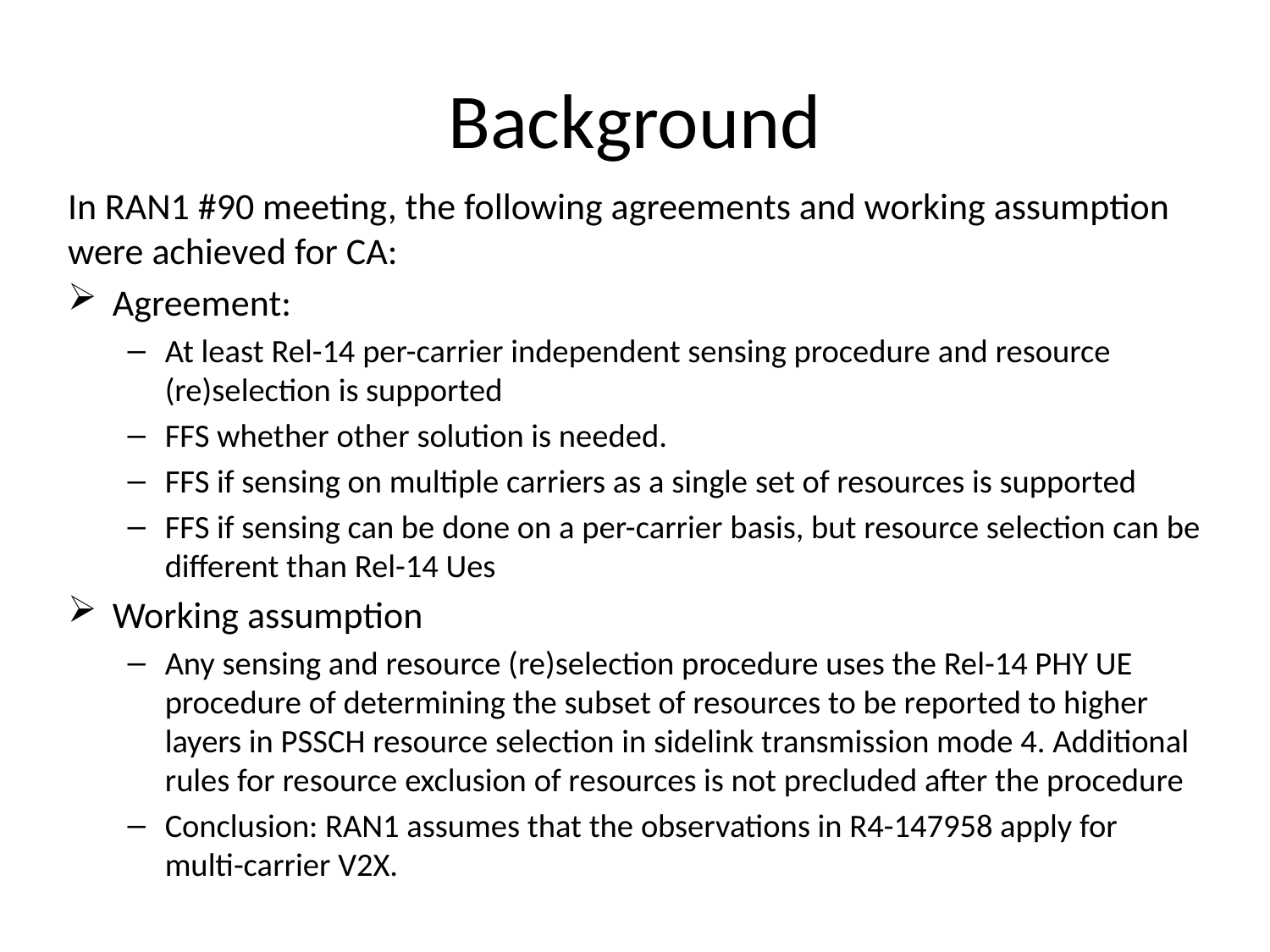

# Background
In RAN1 #90 meeting, the following agreements and working assumption were achieved for CA:
Agreement:
At least Rel-14 per-carrier independent sensing procedure and resource (re)selection is supported
FFS whether other solution is needed.
FFS if sensing on multiple carriers as a single set of resources is supported
FFS if sensing can be done on a per-carrier basis, but resource selection can be different than Rel-14 Ues
Working assumption
Any sensing and resource (re)selection procedure uses the Rel-14 PHY UE procedure of determining the subset of resources to be reported to higher layers in PSSCH resource selection in sidelink transmission mode 4. Additional rules for resource exclusion of resources is not precluded after the procedure
Conclusion: RAN1 assumes that the observations in R4-147958 apply for multi-carrier V2X.